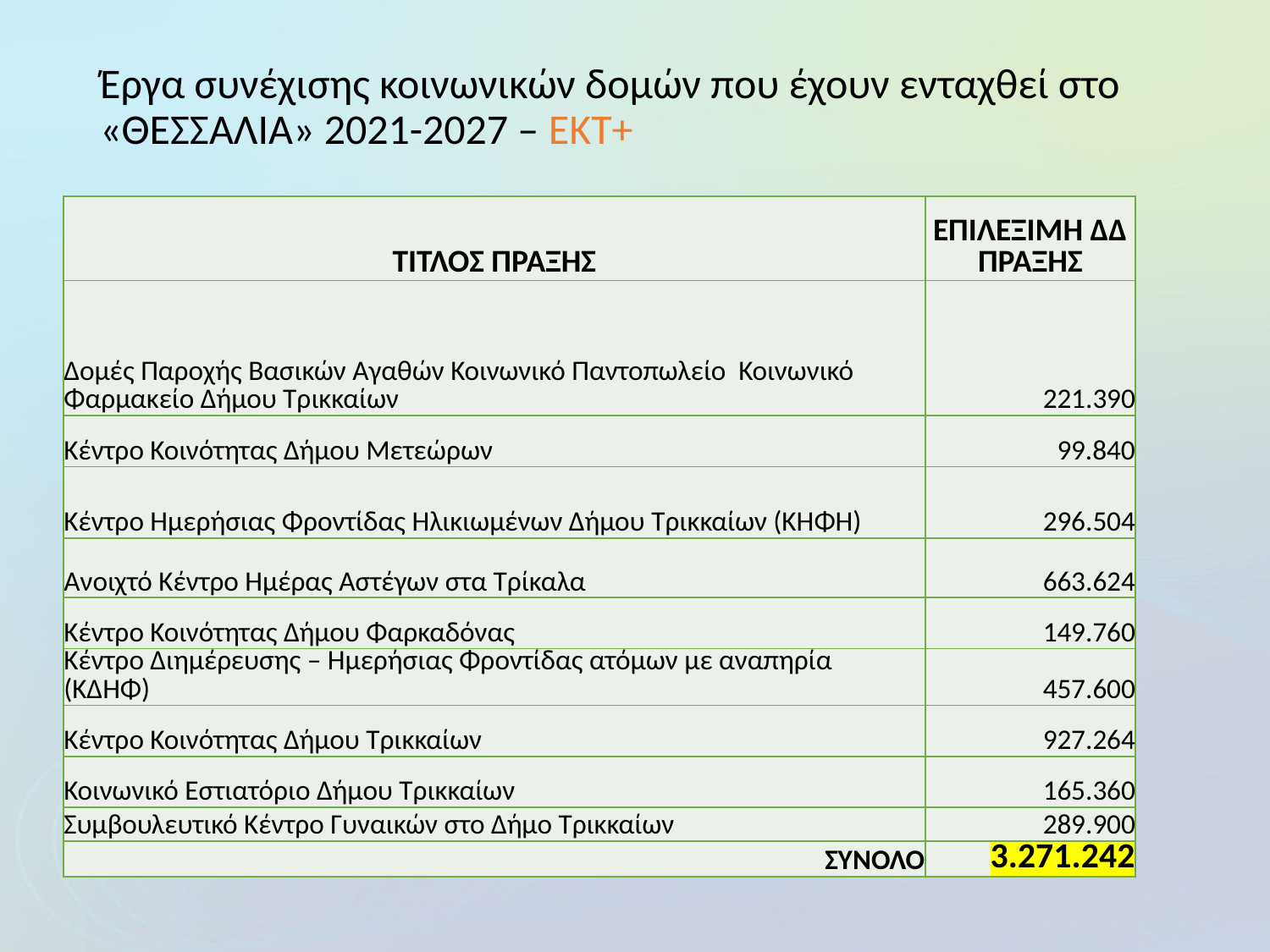

# Έργα συνέχισης κοινωνικών δομών που έχουν ενταχθεί στο «ΘΕΣΣΑΛΙΑ» 2021-2027 – ΕΚΤ+
| ΤΙΤΛΟΣ ΠΡΑΞΗΣ | ΕΠΙΛΕΞΙΜΗ ΔΔ ΠΡΑΞΗΣ |
| --- | --- |
| Δομές Παροχής Βασικών Αγαθών Κοινωνικό Παντοπωλείο Κοινωνικό Φαρμακείο Δήμου Τρικκαίων | 221.390 |
| Κέντρο Κοινότητας Δήμου Μετεώρων | 99.840 |
| Κέντρο Ημερήσιας Φροντίδας Ηλικιωμένων Δήμου Τρικκαίων (ΚΗΦΗ) | 296.504 |
| Ανοιχτό Κέντρο Ημέρας Αστέγων στα Τρίκαλα | 663.624 |
| Κέντρο Κοινότητας Δήμου Φαρκαδόνας | 149.760 |
| Κέντρο Διημέρευσης – Ημερήσιας Φροντίδας ατόμων με αναπηρία (ΚΔΗΦ) | 457.600 |
| Κέντρο Κοινότητας Δήμου Τρικκαίων | 927.264 |
| Κοινωνικό Εστιατόριο Δήμου Τρικκαίων | 165.360 |
| Συμβουλευτικό Κέντρο Γυναικών στο Δήμο Τρικκαίων | 289.900 |
| ΣΥΝΟΛΟ | 3.271.242 |